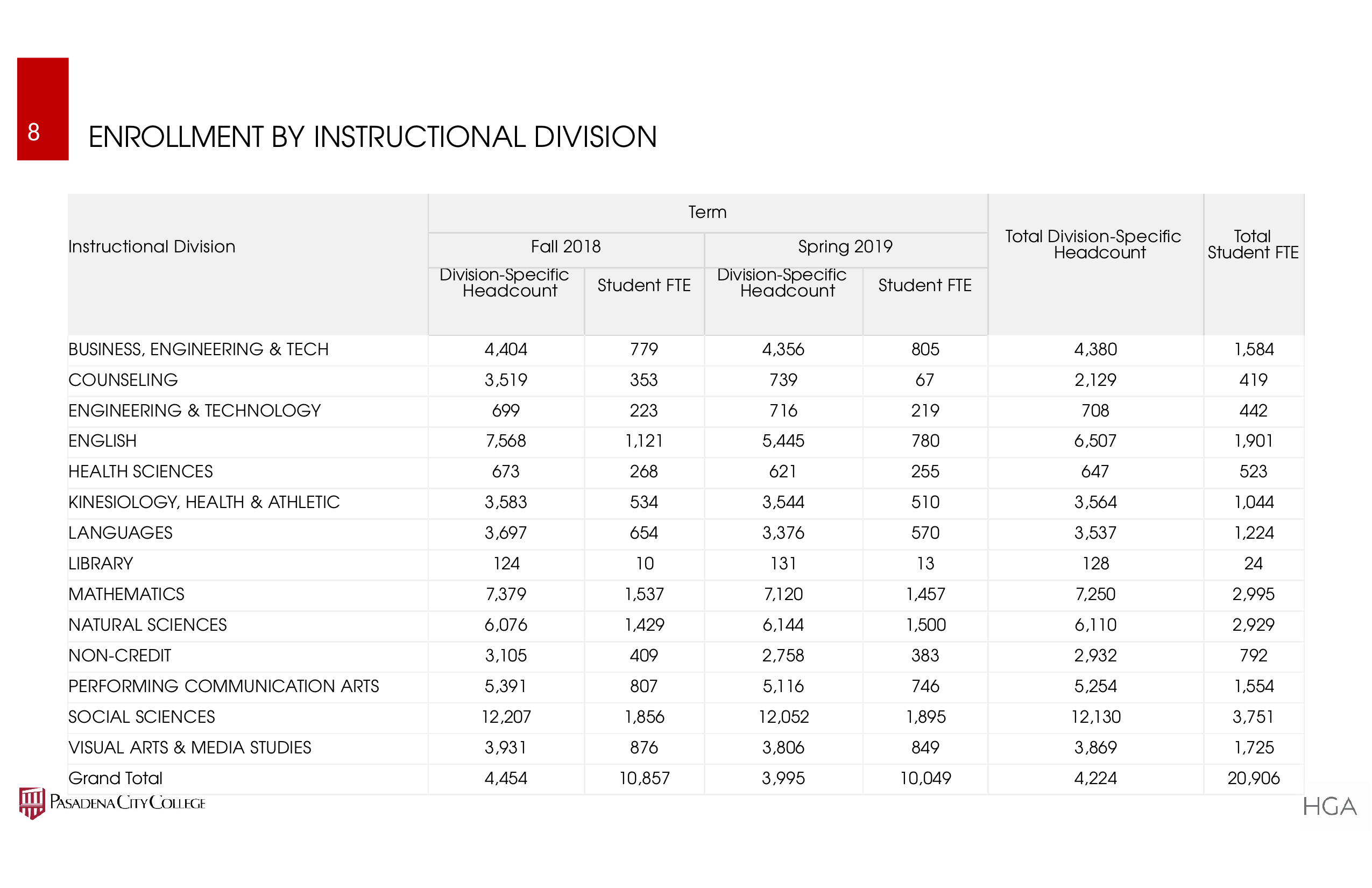

8
# ENROLLMENT BY INSTRUCTIONAL DIVISION
| Instructional Division | Term |  |  |  | Total Division-Specific Headcount | Total Student FTE |
| --- | --- | --- | --- | --- | --- | --- |
|  | Fall 2018 |  | Spring 2019 |  |  |  |
|  | Division-Specific Headcount | Student FTE | Division-Specific Headcount | Student FTE |  |  |
| BUSINESS, ENGINEERING & TECH | 4,404 | 779 | 4,356 | 805 | 4,380 | 1,584 |
| COUNSELING | 3,519 | 353 | 739 | 67 | 2,129 | 419 |
| ENGINEERING & TECHNOLOGY | 699 | 223 | 716 | 219 | 708 | 442 |
| ENGLISH | 7,568 | 1,121 | 5,445 | 780 | 6,507 | 1,901 |
| HEALTH SCIENCES | 673 | 268 | 621 | 255 | 647 | 523 |
| KINESIOLOGY, HEALTH & ATHLETIC | 3,583 | 534 | 3,544 | 510 | 3,564 | 1,044 |
| LANGUAGES | 3,697 | 654 | 3,376 | 570 | 3,537 | 1,224 |
| LIBRARY | 124 | 10 | 131 | 13 | 128 | 24 |
| MATHEMATICS | 7,379 | 1,537 | 7,120 | 1,457 | 7,250 | 2,995 |
| NATURAL SCIENCES | 6,076 | 1,429 | 6,144 | 1,500 | 6,110 | 2,929 |
| NON-CREDIT | 3,105 | 409 | 2,758 | 383 | 2,932 | 792 |
| PERFORMING COMMUNICATION ARTS | 5,391 | 807 | 5,116 | 746 | 5,254 | 1,554 |
| SOCIAL SCIENCES | 12,207 | 1,856 | 12,052 | 1,895 | 12,130 | 3,751 |
| VISUAL ARTS & MEDIA STUDIES | 3,931 | 876 | 3,806 | 849 | 3,869 | 1,725 |
| Grand Total | 4,454 | 10,857 | 3,995 | 10,049 | 4,224 | 20,906 |